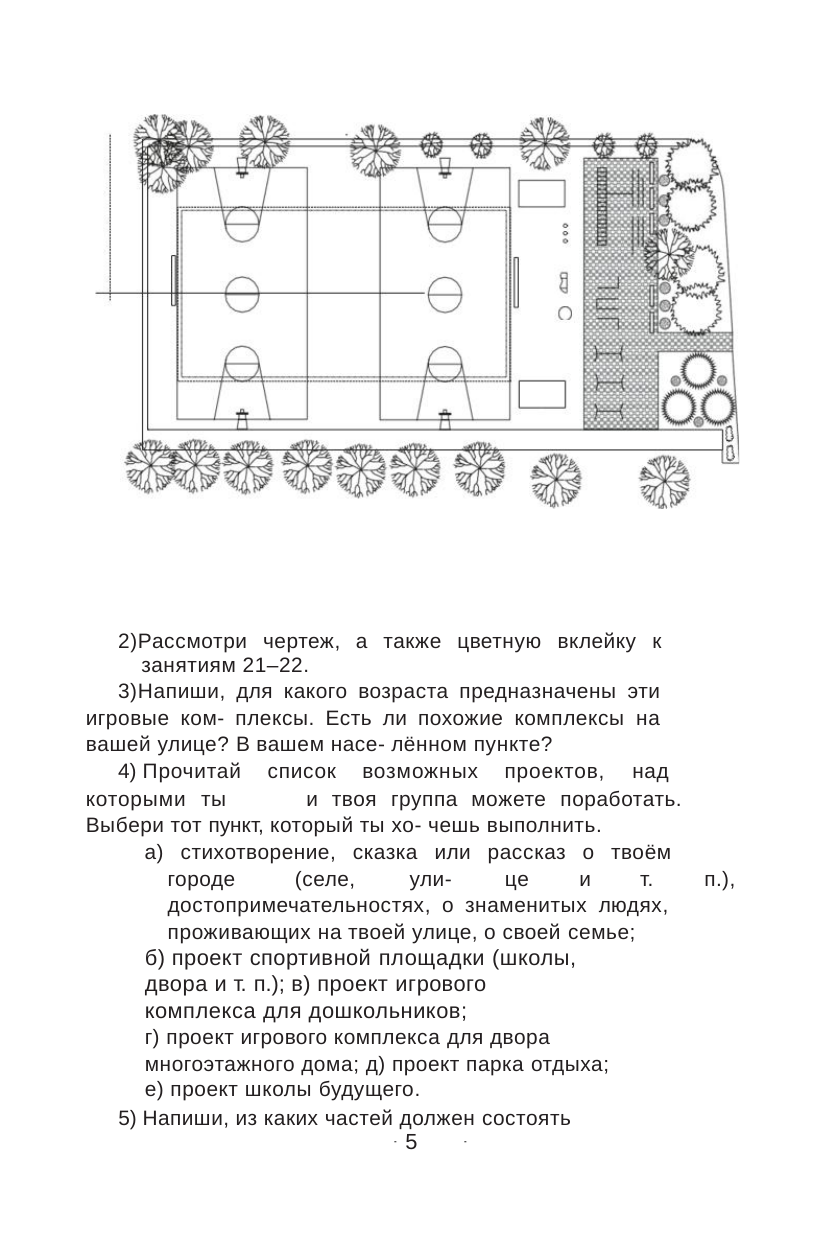

Выясни, кто ещё хочет заниматься этим проектом и
какими про- ектами хотят заниматься твои
одноклассники.

Этап 2
ХОД
РАБОТЫ
1)Разбейтесь на группы. Запиши состав своей группы:
2)Рассмотрите примеры игровых комплексов на
цветной вклейке.
3)Обсудите, над каким проектом будет работать
ваша группа.
4) Определите, как будут распределены
обязанности в вашей группе.
5)Напишите план работы над проектом.
6) Запиши в свою тетрадь название проекта и свои
обязанности по его осуществлению.

2)Рассмотри чертеж, а также цветную вклейку к
занятиям 21–22.
3)Напиши, для какого возраста предназначены эти
игровые ком- плексы. Есть ли похожие комплексы на
вашей улице? В вашем насе- лённом пункте?
4) Прочитай список возможных проектов, над
выбранный тобой проект, например:
Рисунок, описание, план, макет, чертежи
отдельных элементов (каких) и т. д.

которыми ты
и твоя группа можете поработать.
Выбери тот пункт, который ты хо- чешь выполнить.
а) стихотворение, сказка или рассказ о твоём
городе
(селе,
ули-
це
и
т.
п.),
достопримечательностях, о знаменитых людях,
проживающих на твоей улице, о своей семье;
б) проект спортивной площадки (школы,
двора и т. п.); в) проект игрового
комплекса для дошкольников;
г) проект игрового комплекса для двора
многоэтажного дома; д) проект парка отдыха;
е) проект школы будущего.
5) Напиши, из каких частей должен состоять
5
5